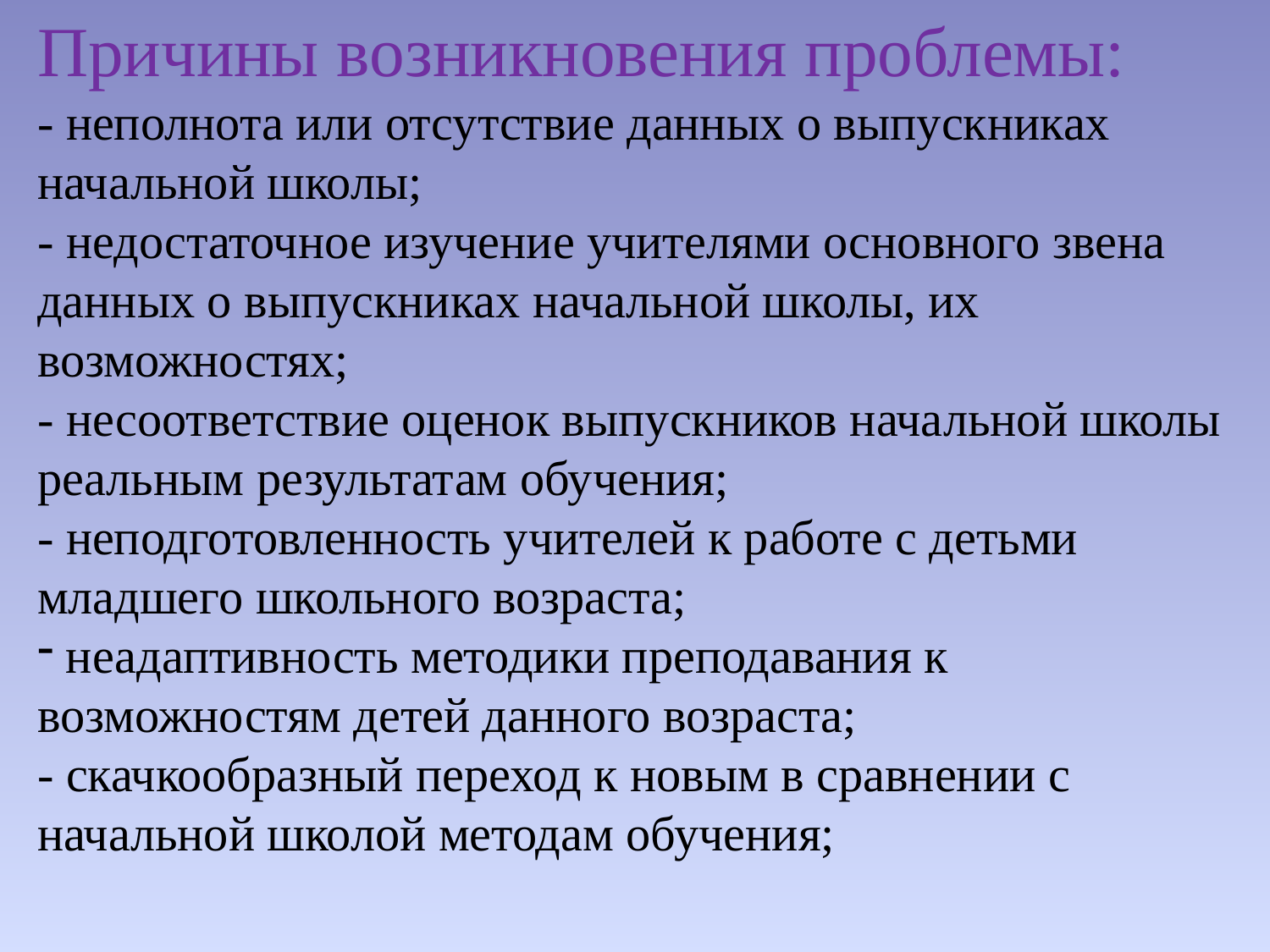

Причины возникновения проблемы:
- неполнота или отсутствие данных о выпускниках начальной школы;
- недостаточное изучение учителями основного звена данных о выпускниках начальной школы, их возможностях;
- несоответствие оценок выпускников начальной школы реальным результатам обучения;
- неподготовленность учителей к работе с детьми младшего школьного возраста;
 неадаптивность методики преподавания к возможностям детей данного возраста;
- скачкообразный переход к новым в сравнении с начальной школой методам обучения;
#